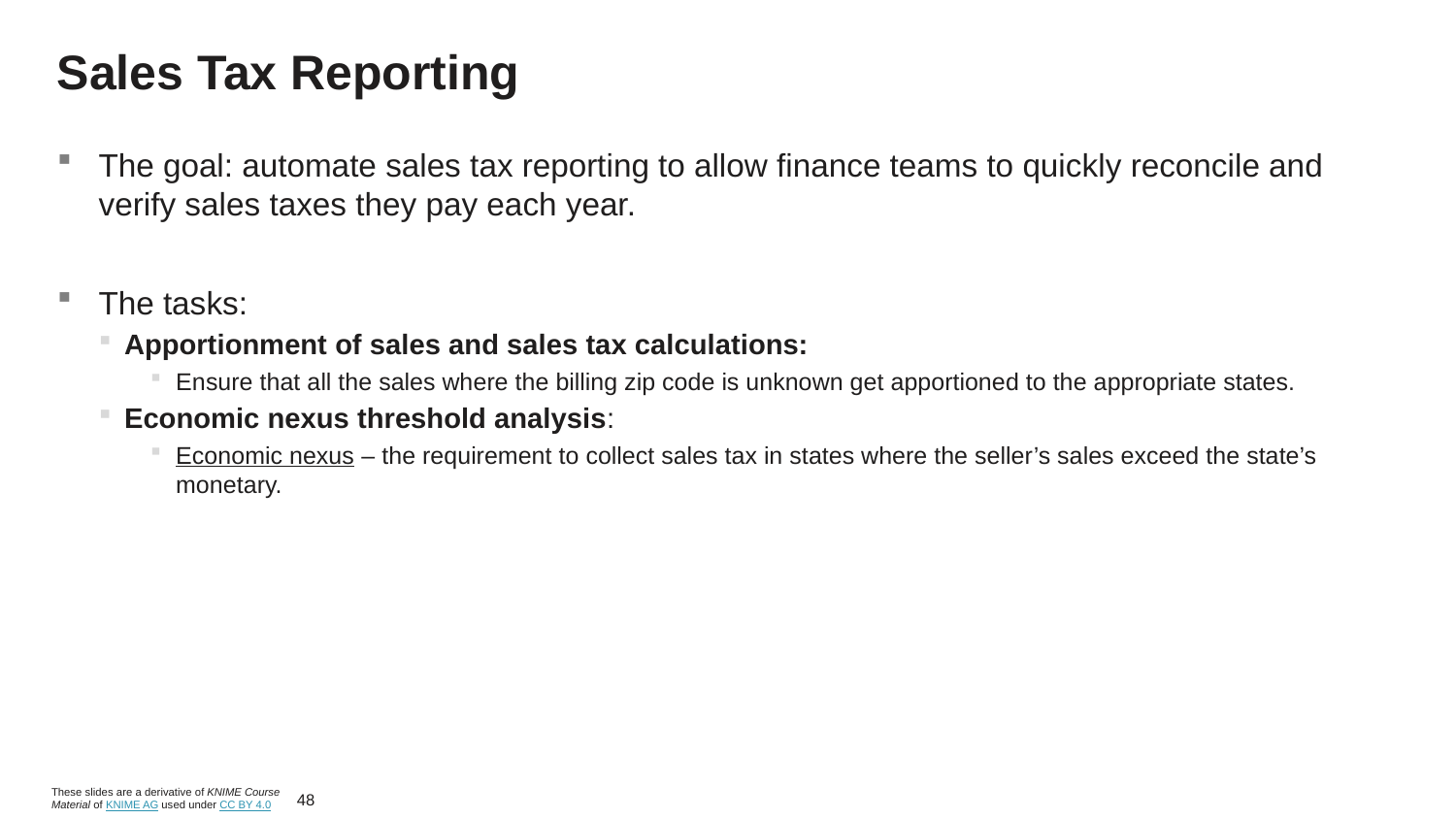

# Sales Tax Reporting
The goal: automate sales tax reporting to allow finance teams to quickly reconcile and verify sales taxes they pay each year.

The tasks:
Apportionment of sales and sales tax calculations:
Ensure that all the sales where the billing zip code is unknown get apportioned to the appropriate states.
Economic nexus threshold analysis:
Economic nexus – the requirement to collect sales tax in states where the seller’s sales exceed the state’s monetary.

48